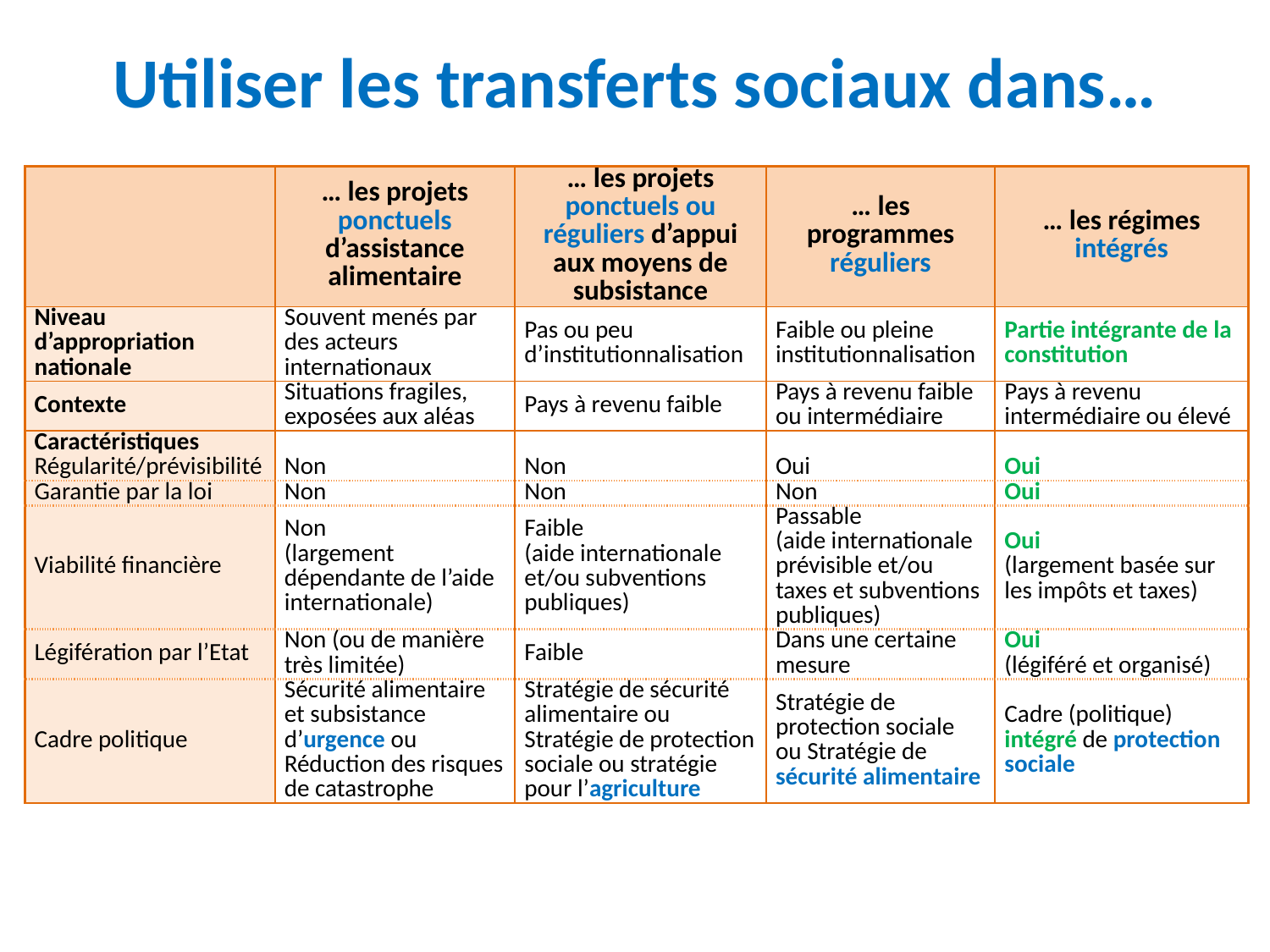

# Utiliser les transferts sociaux dans…
|  | … les projets ponctuels d’assistance alimentaire | … les projets ponctuels ou réguliers d’appui aux moyens de subsistance | … les programmes réguliers | … les régimes intégrés |
| --- | --- | --- | --- | --- |
| Niveau d’appropriation nationale | Souvent menés par des acteurs internationaux | Pas ou peu d’institutionnalisation | Faible ou pleine institutionnalisation | Partie intégrante de la constitution |
| Contexte | Situations fragiles, exposées aux aléas | Pays à revenu faible | Pays à revenu faible ou intermédiaire | Pays à revenu intermédiaire ou élevé |
| Caractéristiques |  |  |  |  |
| Régularité/prévisibilité | Non | Non | Oui | Oui |
| Garantie par la loi | Non | Non | Non | Oui |
| Viabilité financière | Non (largement dépendante de l’aide internationale) | Faible (aide internationale et/ou subventions publiques) | Passable (aide internationale prévisible et/ou taxes et subventions publiques) | Oui (largement basée sur les impôts et taxes) |
| Légifération par l’Etat | Non (ou de manière très limitée) | Faible | Dans une certaine mesure | Oui (légiféré et organisé) |
| Cadre politique | Sécurité alimentaire et subsistance d’urgence ou Réduction des risques de catastrophe | Stratégie de sécurité alimentaire ou Stratégie de protection sociale ou stratégie pour l’agriculture | Stratégie de protection sociale ou Stratégie de sécurité alimentaire | Cadre (politique) intégré de protection sociale |